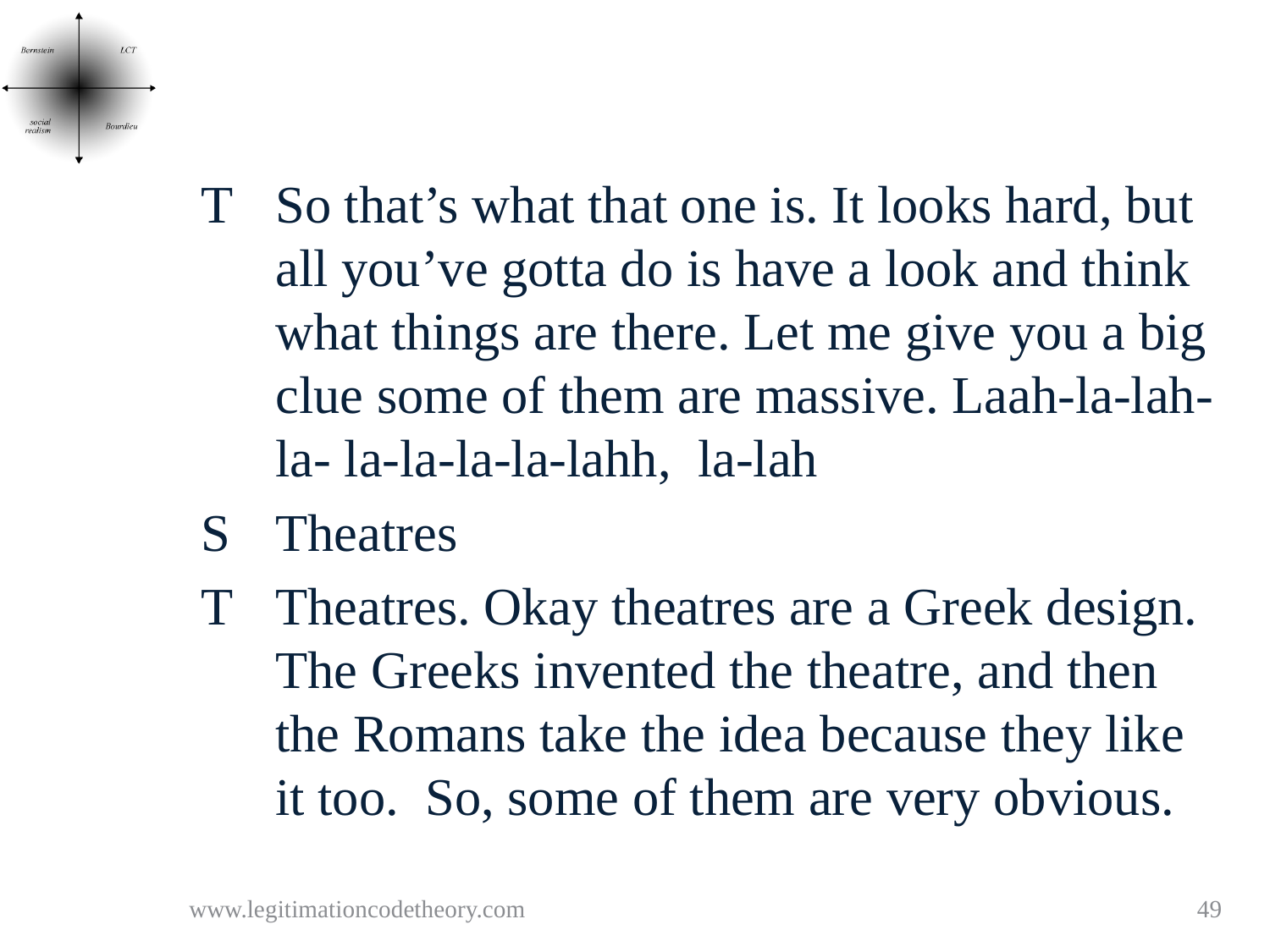

T	So that’s what that one is. It looks hard, but all you’ve gotta do is have a look and think what things are there. Let me give you a big clue some of them are massive. Laah-la-lah-la- la-la-la-la-lahh,  la-lah
S	Theatres
T	Theatres. Okay theatres are a Greek design. The Greeks invented the theatre, and then the Romans take the idea because they like it too.  So, some of them are very obvious.
www.legitimationcodetheory.com
49